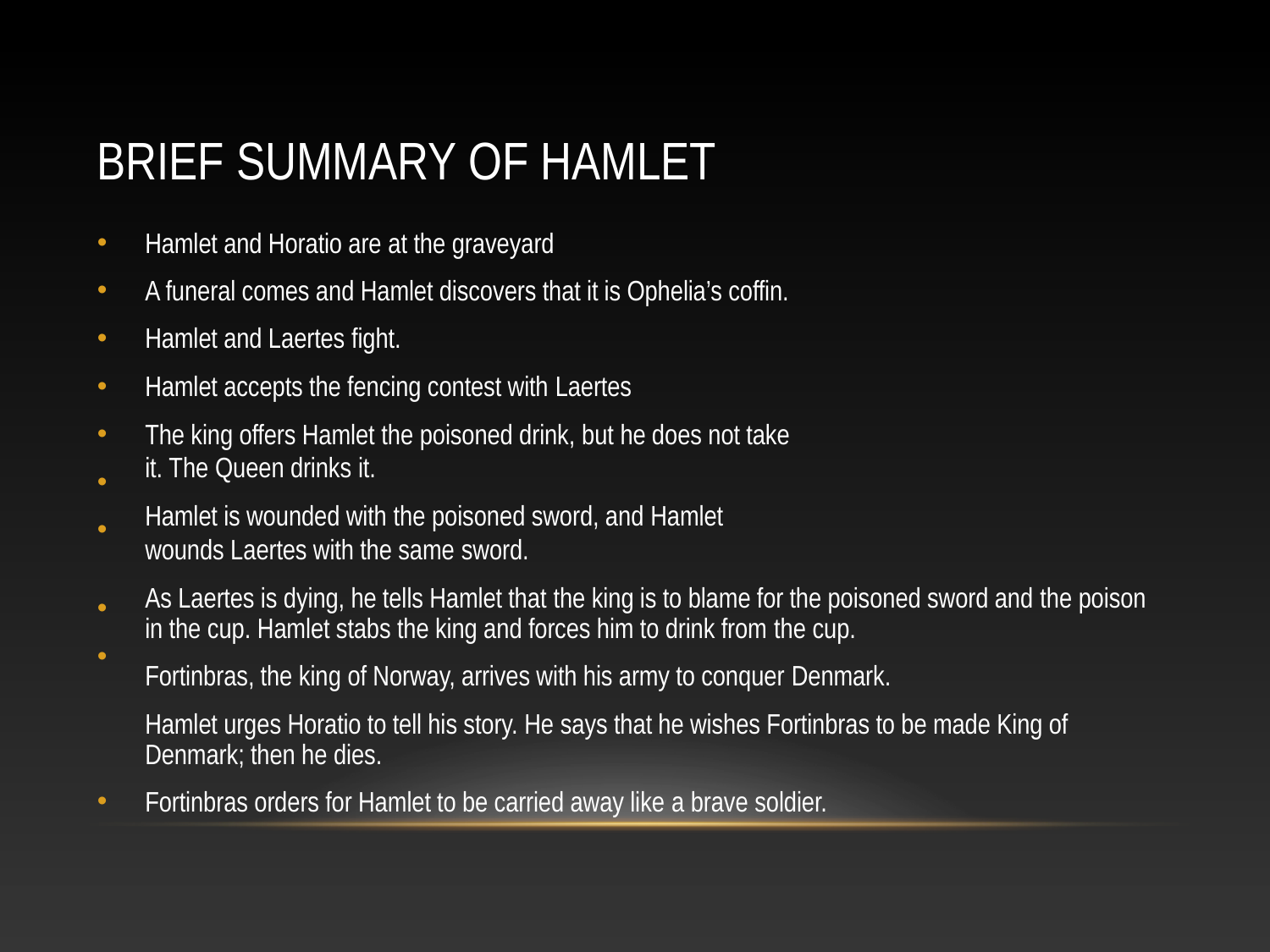

# BRIEF SUMMARY OF HAMLET
•
•
•
•
•
•
•
Hamlet and Horatio are at the graveyard
A funeral comes and Hamlet discovers that it is Ophelia’s coffin.  Hamlet and Laertes fight.
Hamlet accepts the fencing contest with Laertes
The king offers Hamlet the poisoned drink, but he does not take it. The Queen drinks it.
Hamlet is wounded with the poisoned sword, and Hamlet wounds Laertes with the same sword.
As Laertes is dying, he tells Hamlet that the king is to blame for the poisoned sword and the poison  in the cup. Hamlet stabs the king and forces him to drink from the cup.
Fortinbras, the king of Norway, arrives with his army to conquer Denmark.
Hamlet urges Horatio to tell his story. He says that he wishes Fortinbras to be made King of  Denmark; then he dies.
Fortinbras orders for Hamlet to be carried away like a brave soldier.
•
•